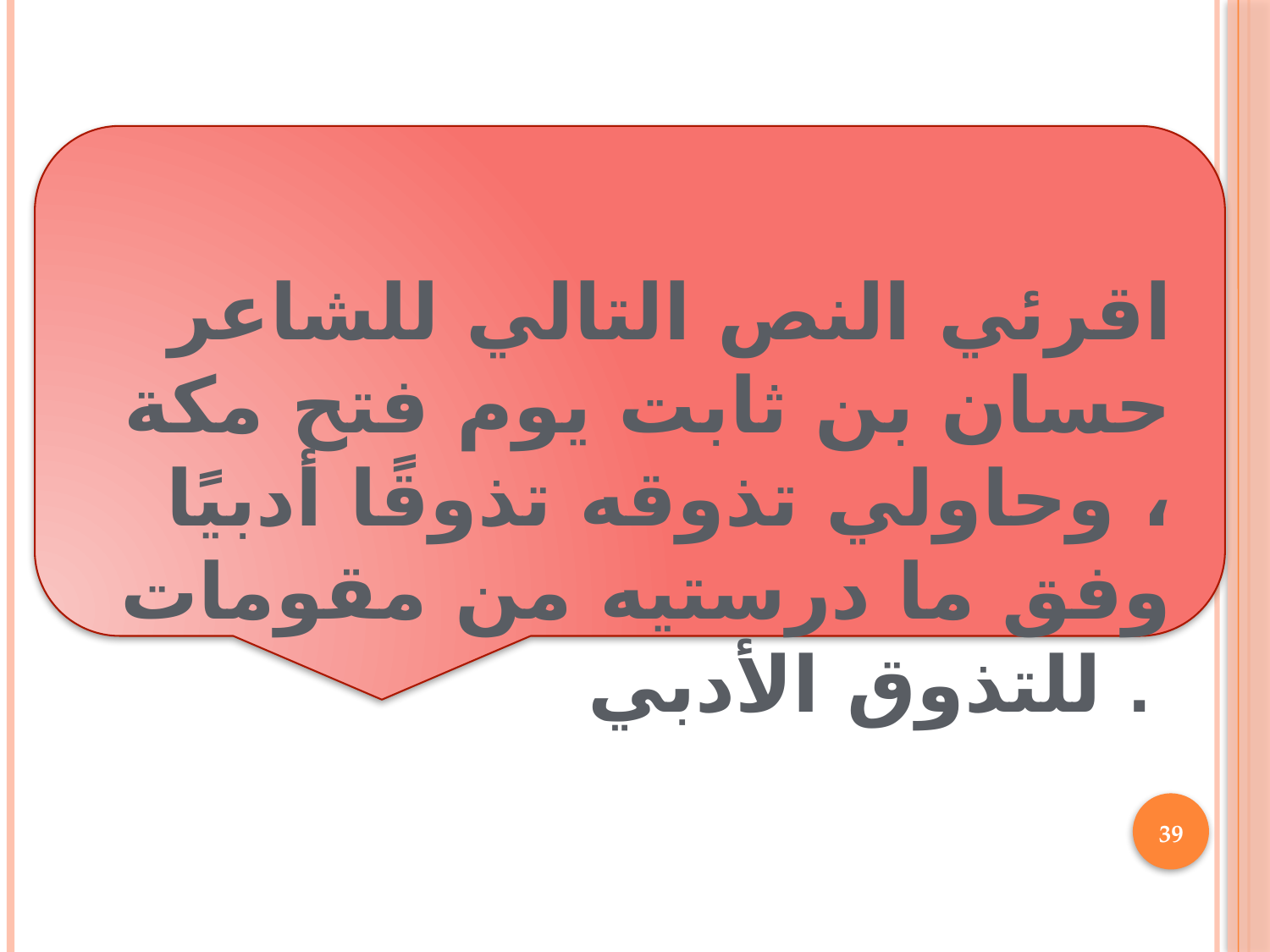

اقرئي النص التالي للشاعر حسان بن ثابت يوم فتح مكة ، وحاولي تذوقه تذوقًا أدبيًا وفق ما درستيه من مقومات للتذوق الأدبي .
39